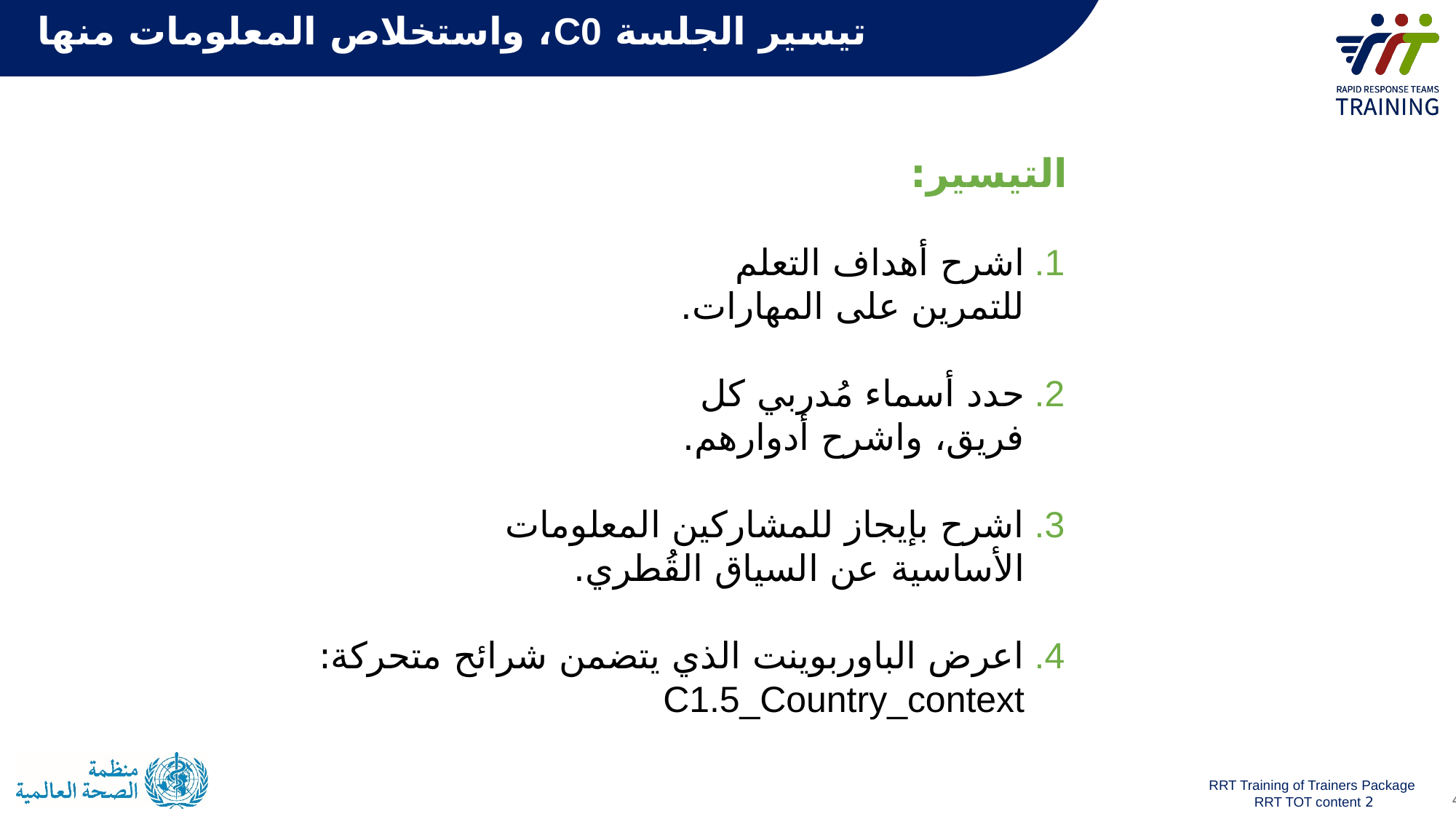

# تيسير الجلسة C0، واستخلاص المعلومات منها
التيسير:

اشرح أهداف التعلم
للتمرين على المهارات.

حدد أسماء مُدربي كل
فريق، واشرح أدوارهم.

اشرح بإيجاز للمشاركين المعلومات
الأساسية عن السياق القُطري.

اعرض الباوربوينت الذي يتضمن شرائح متحركة:
C1.5_Country_context